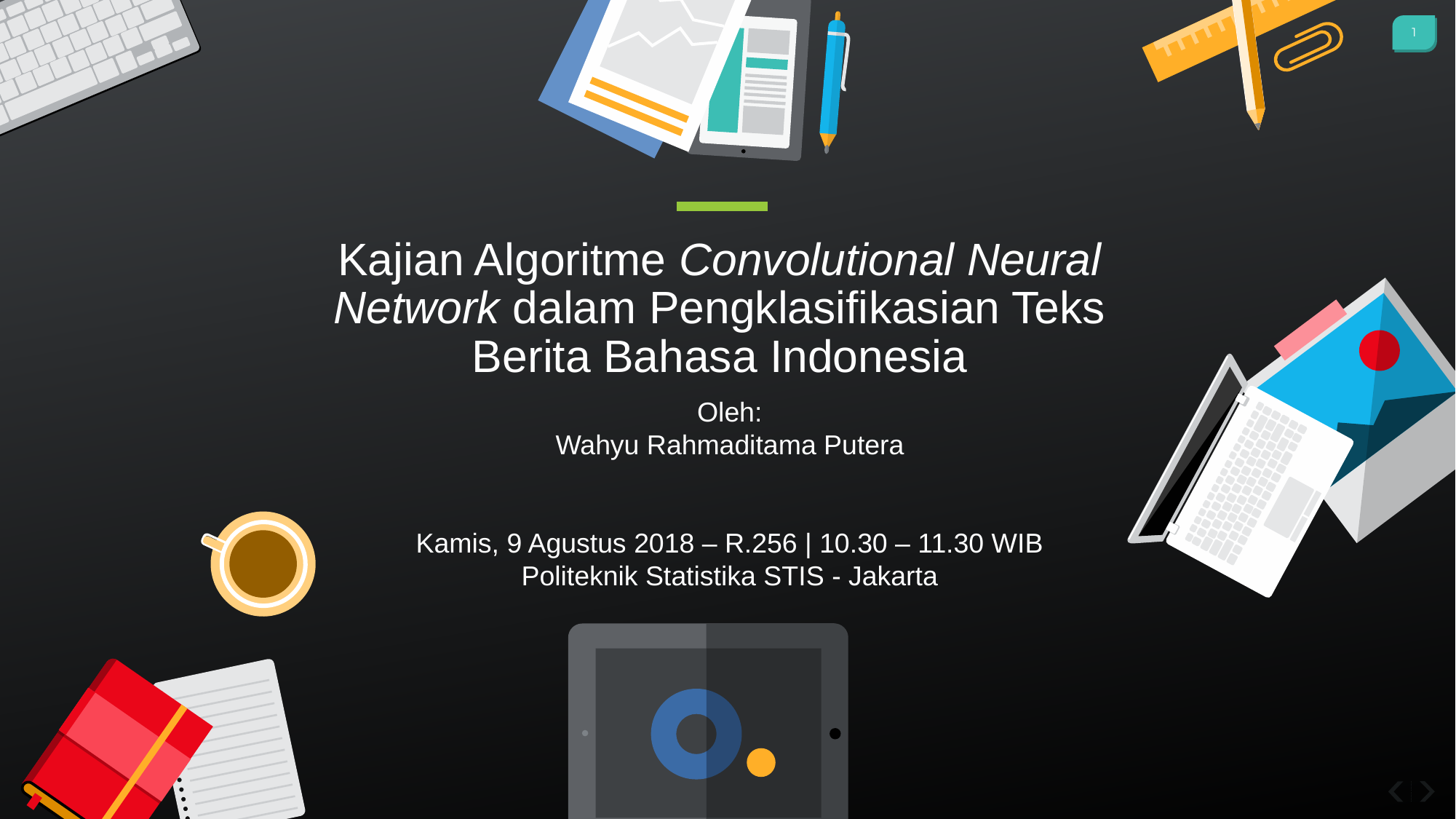

Kajian Algoritme Convolutional Neural Network dalam Pengklasifikasian Teks Berita Bahasa Indonesia

Oleh:
Wahyu Rahmaditama Putera

Kamis, 9 Agustus 2018 – R.256 | 10.30 – 11.30 WIB
Politeknik Statistika STIS - Jakarta